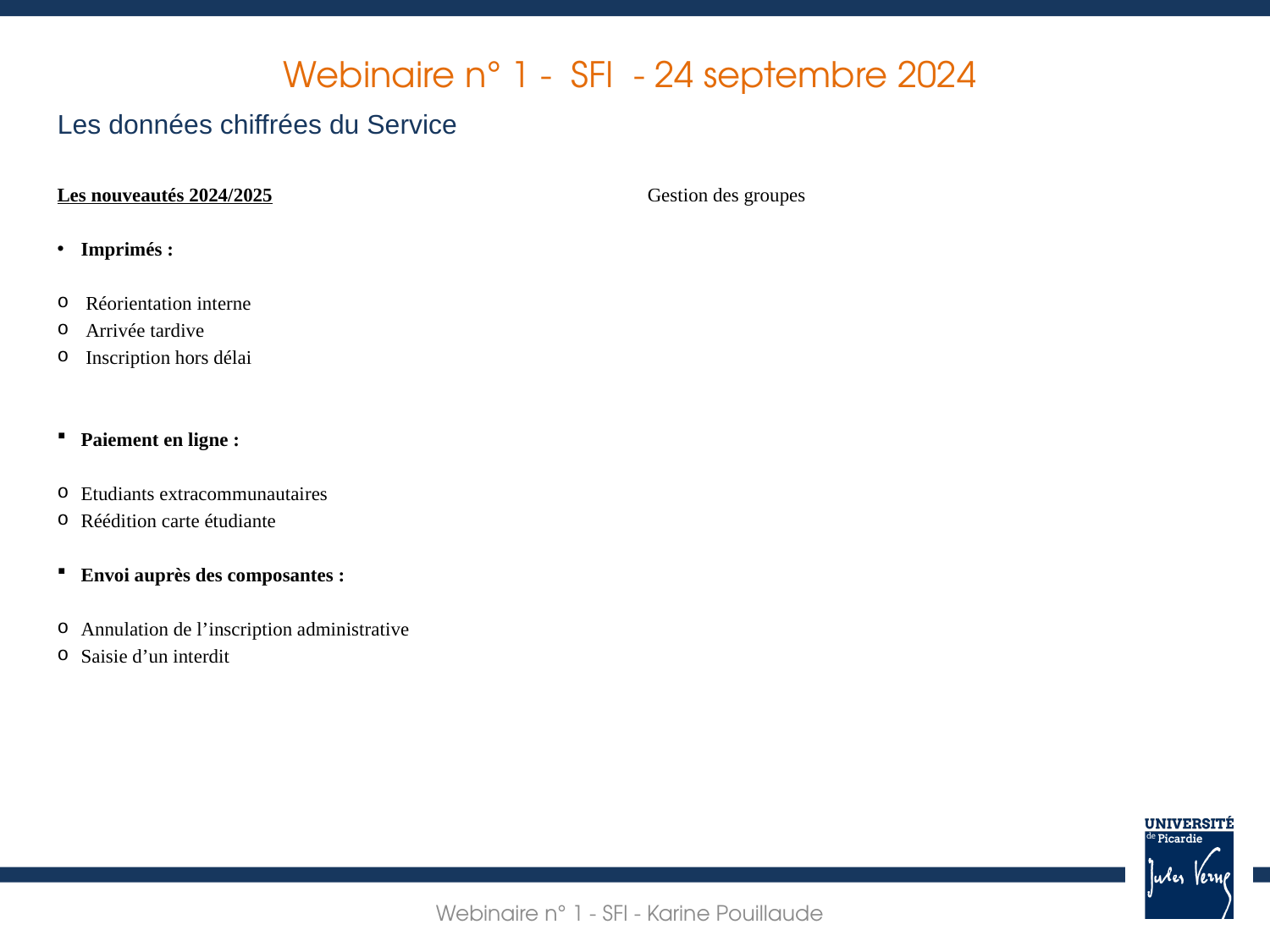

# Webinaire n° 1 -  SFI  - 24 septembre 2024
Les données chiffrées du Service
Les nouveautés 2024/2025

Imprimés :

 Réorientation interne
 Arrivée tardive
 Inscription hors délai

Paiement en ligne :

Etudiants extracommunautaires
Réédition carte étudiante

Envoi auprès des composantes :

Annulation de l’inscription administrative
Saisie d’un interdit
Gestion des groupes

Webinaire n° 1 - SFI - Karine Pouillaude